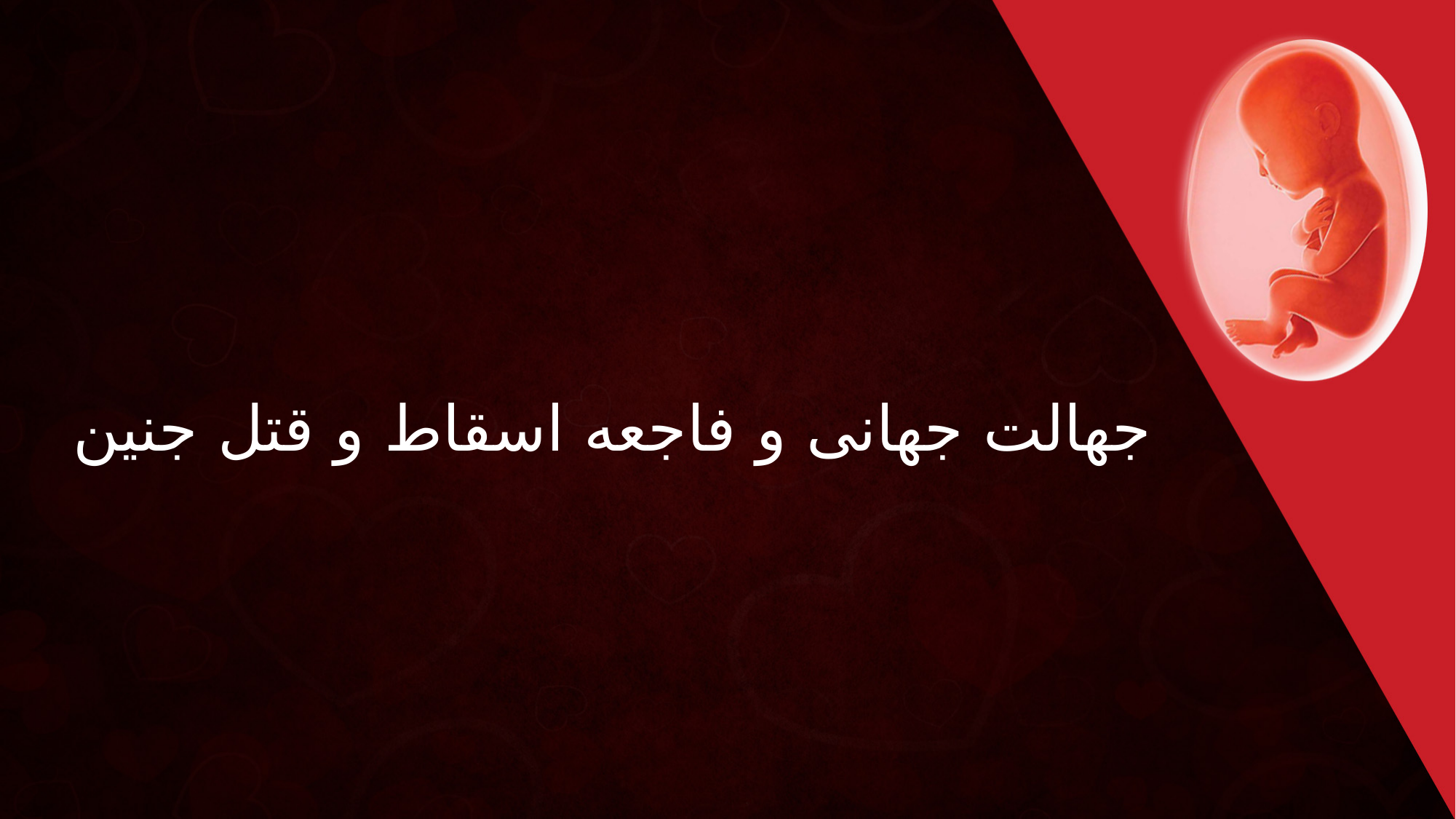

# جهالت جهانی و فاجعه اسقاط و قتل جنین